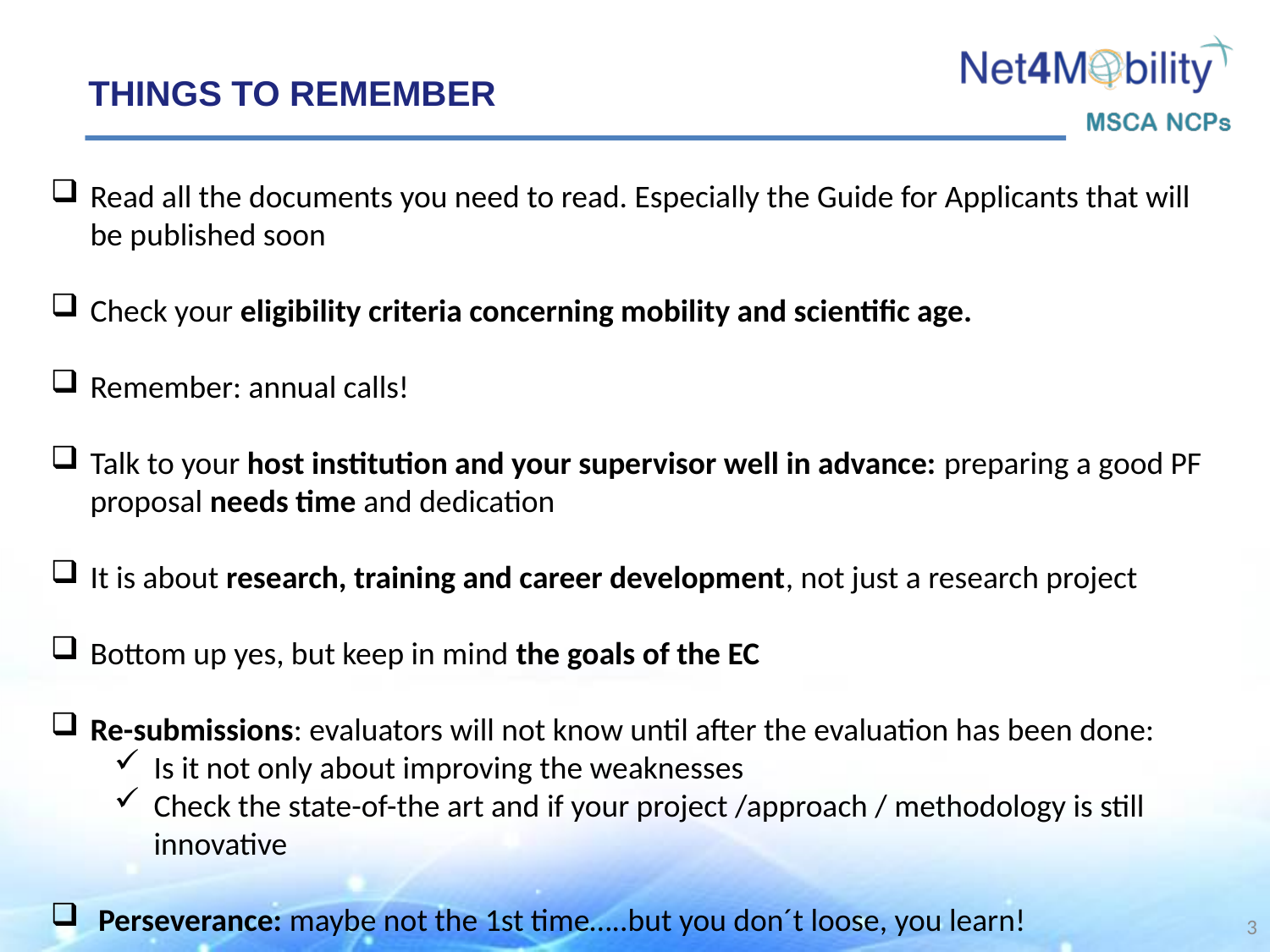

THINGS TO REMEMBER

Read all the documents you need to read. Especially the Guide for Applicants that will be published soon

Check your eligibility criteria concerning mobility and scientific age.

Remember: annual calls!

Talk to your host institution and your supervisor well in advance: preparing a good PF proposal needs time and dedication

It is about research, training and career development, not just a research project

Bottom up yes, but keep in mind the goals of the EC

Re-submissions: evaluators will not know until after the evaluation has been done:
Is it not only about improving the weaknesses
Check the state-of-the art and if your project /approach / methodology is still innovative

Perseverance: maybe not the 1st time…..but you don´t loose, you learn!

3